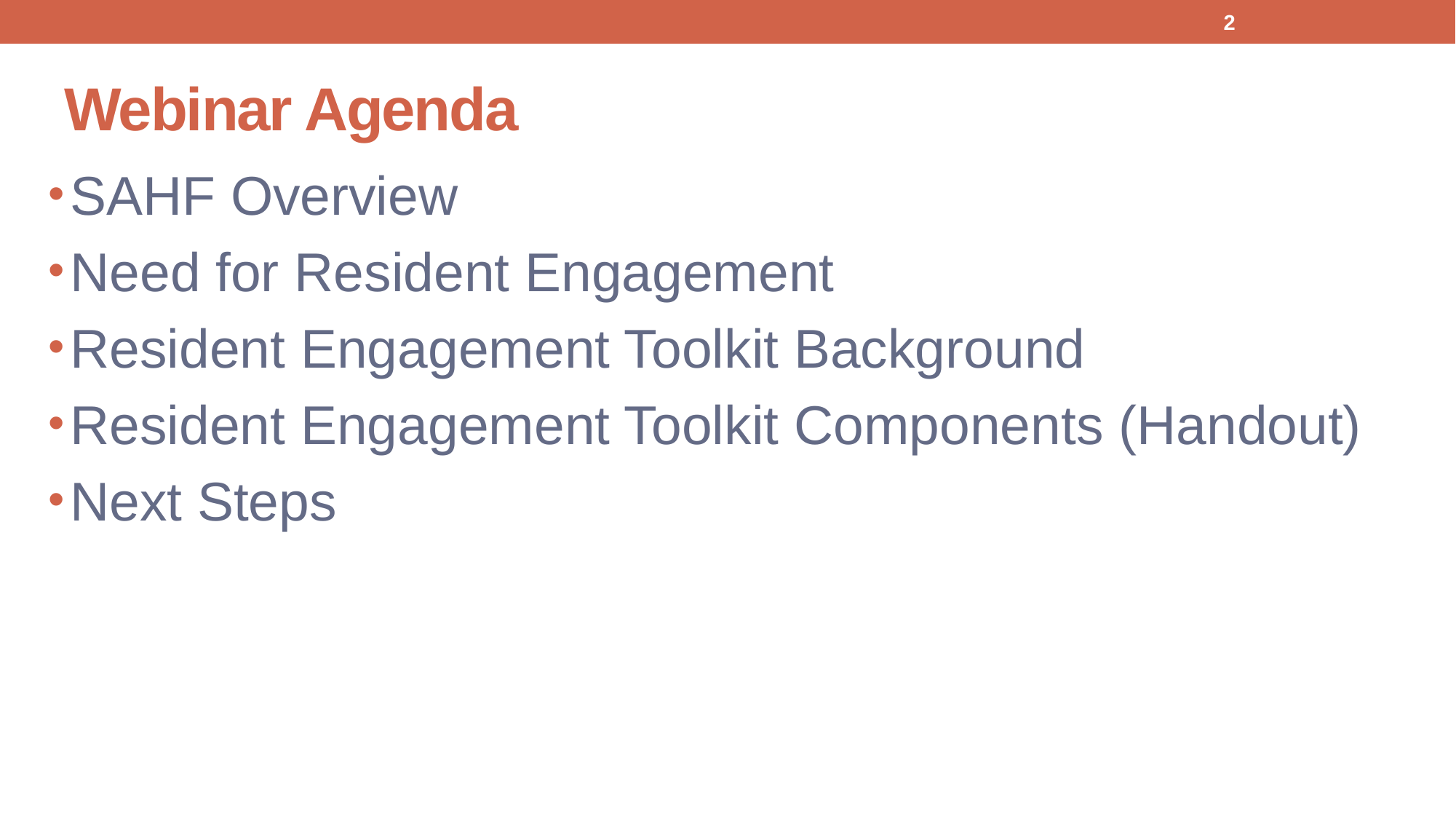

2
# Webinar Agenda
SAHF Overview
Need for Resident Engagement
Resident Engagement Toolkit Background
Resident Engagement Toolkit Components (Handout)
Next Steps